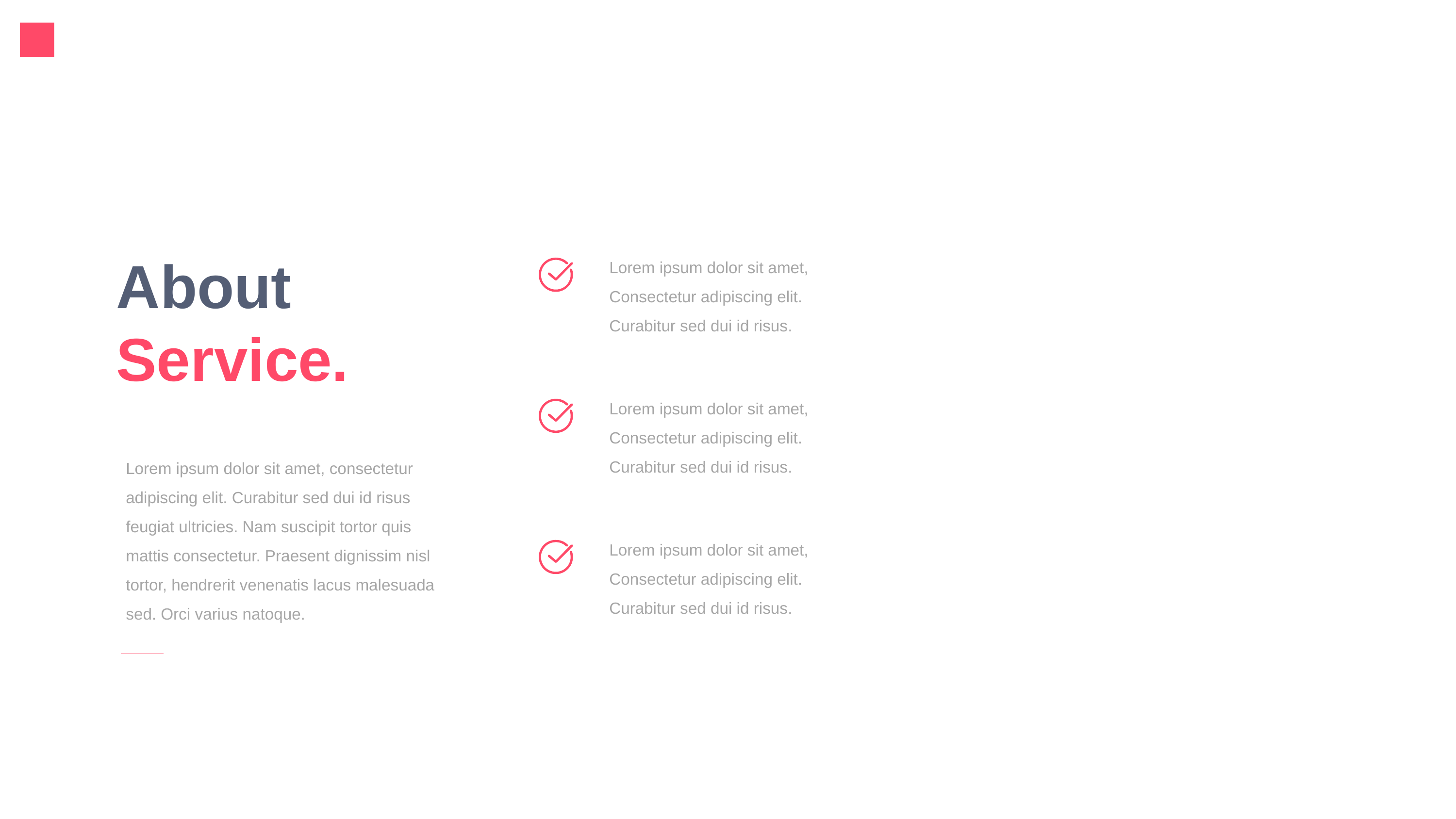

About
Service.
Lorem ipsum dolor sit amet,
Consectetur adipiscing elit.
Curabitur sed dui id risus.

Lorem ipsum dolor sit amet,
Consectetur adipiscing elit.
Curabitur sed dui id risus.

Lorem ipsum dolor sit amet, consectetur
adipiscing elit. Curabitur sed dui id risus
feugiat ultricies. Nam suscipit tortor quis
mattis consectetur. Praesent dignissim nisl
tortor, hendrerit venenatis lacus malesuada
sed. Orci varius natoque.
Lorem ipsum dolor sit amet,
Consectetur adipiscing elit.
Curabitur sed dui id risus.